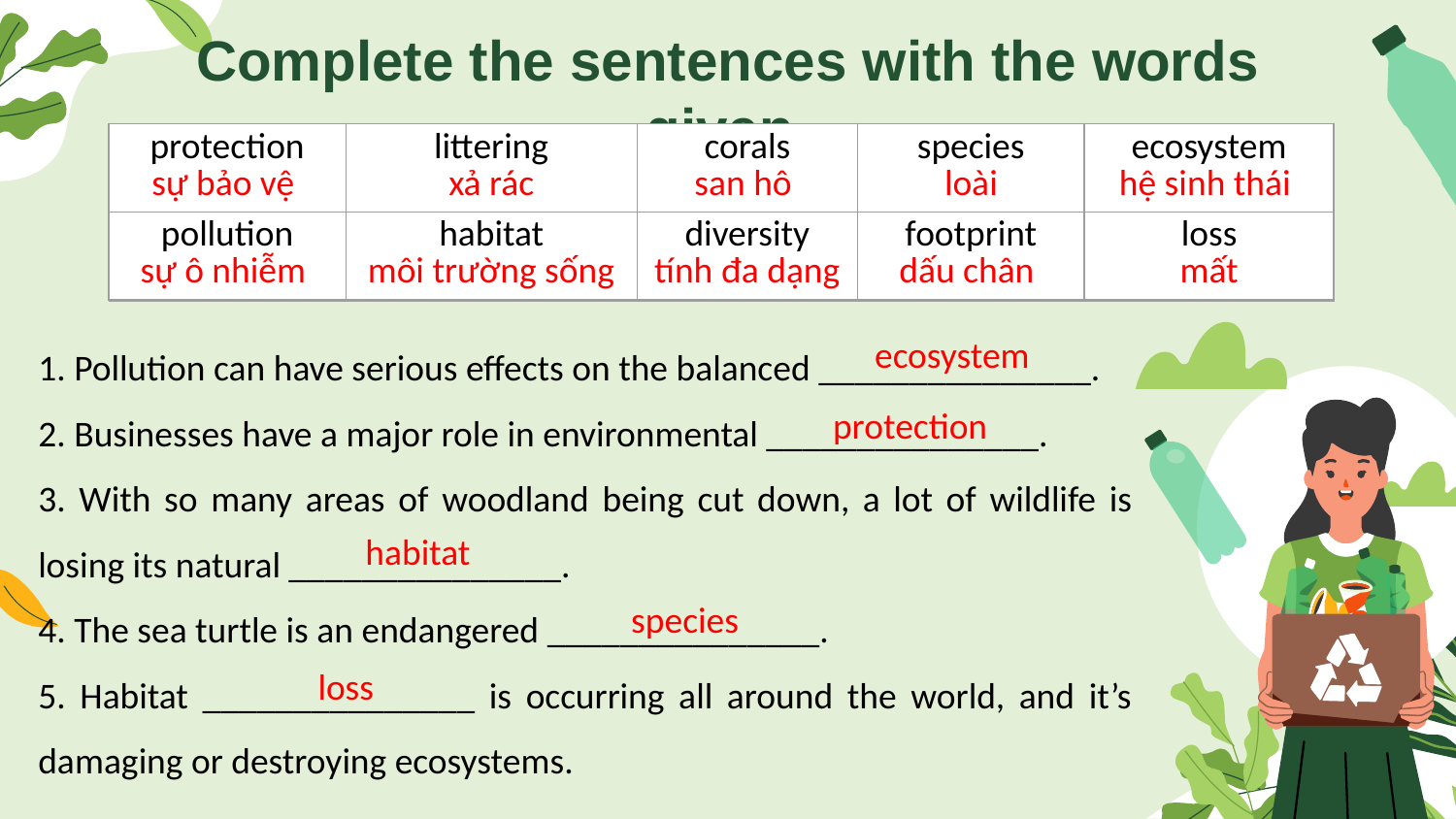

# Complete the sentences with the words given.
| protection sự bảo vệ | littering xả rác | corals san hô | species loài | ecosystem hệ sinh thái |
| --- | --- | --- | --- | --- |
| pollution sự ô nhiễm | habitat môi trường sống | diversity tính đa dạng | footprint dấu chân | loss mất |
| protection | littering | corals | species | ecosystem |
| --- | --- | --- | --- | --- |
| pollution | habitat | diversity | footprint | loss |
1. Pollution can have serious effects on the balanced _______________.
2. Businesses have a major role in environmental _______________.
3. With so many areas of woodland being cut down, a lot of wildlife is losing its natural _______________.
4. The sea turtle is an endangered _______________.
5. Habitat _______________ is occurring all around the world, and it’s damaging or destroying ecosystems.

ecosystem
protection
habitat
species
loss